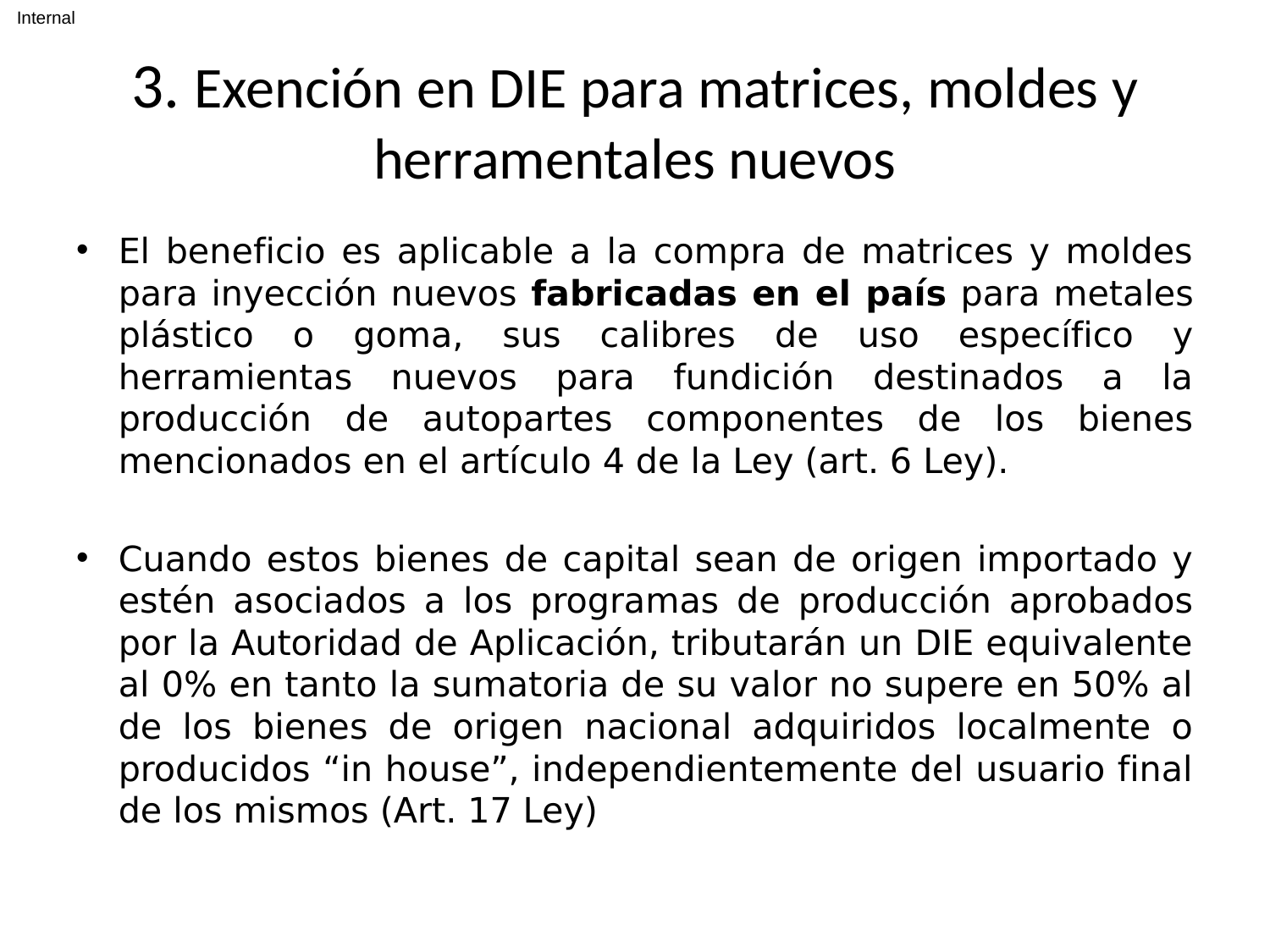

# 3. Exención en DIE para matrices, moldes y herramentales nuevos
El beneficio es aplicable a la compra de matrices y moldes para inyección nuevos fabricadas en el país para metales plástico o goma, sus calibres de uso específico y herramientas nuevos para fundición destinados a la producción de autopartes componentes de los bienes mencionados en el artículo 4 de la Ley (art. 6 Ley).

Cuando estos bienes de capital sean de origen importado y estén asociados a los programas de producción aprobados por la Autoridad de Aplicación, tributarán un DIE equivalente al 0% en tanto la sumatoria de su valor no supere en 50% al de los bienes de origen nacional adquiridos localmente o producidos “in house”, independientemente del usuario final de los mismos (Art. 17 Ley)